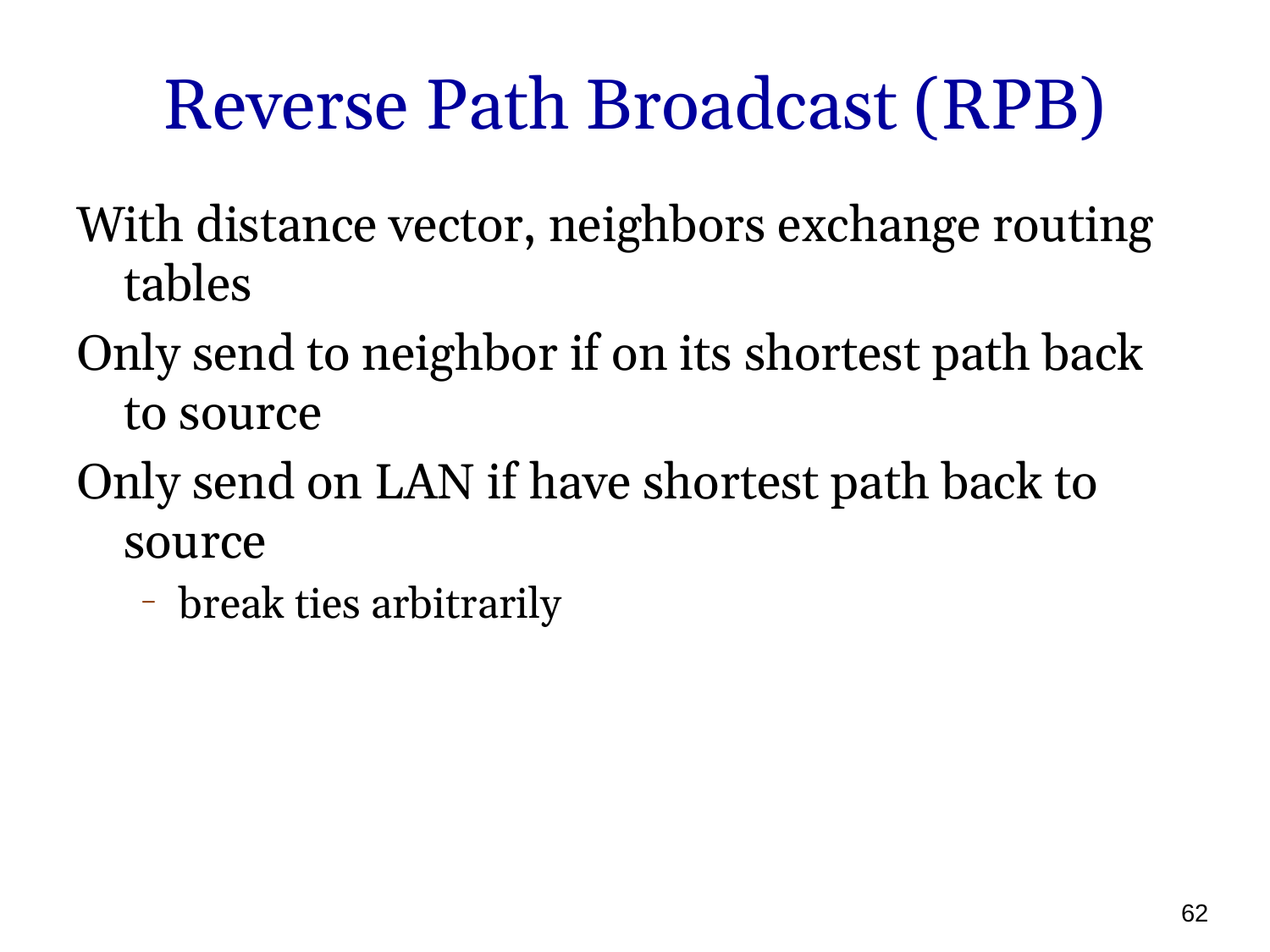

# Reverse Path Broadcast (RPB)
With distance vector, neighbors exchange routing tables
Only send to neighbor if on its shortest path back to source
Only send on LAN if have shortest path back to source
break ties arbitrarily
62